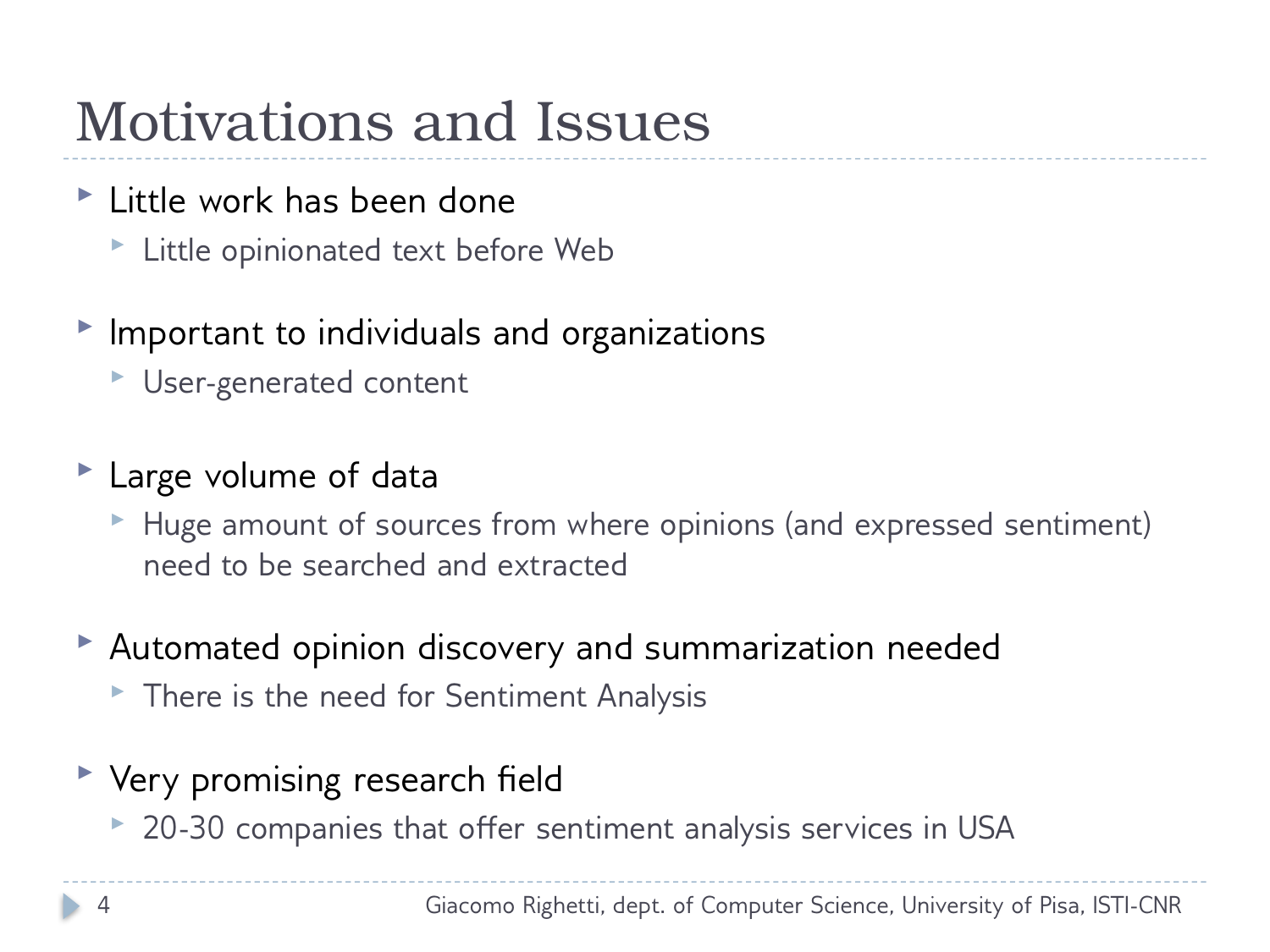

# Motivations and Issues
Little work has been done
Little opinionated text before Web

Important to individuals and organizations
User-generated content

Large volume of data
Huge amount of sources from where opinions (and expressed sentiment) need to be searched and extracted

Automated opinion discovery and summarization needed
There is the need for Sentiment Analysis

Very promising research field
20-30 companies that offer sentiment analysis services in USA

4
Giacomo Righetti, dept. of Computer Science, University of Pisa, ISTI-CNR